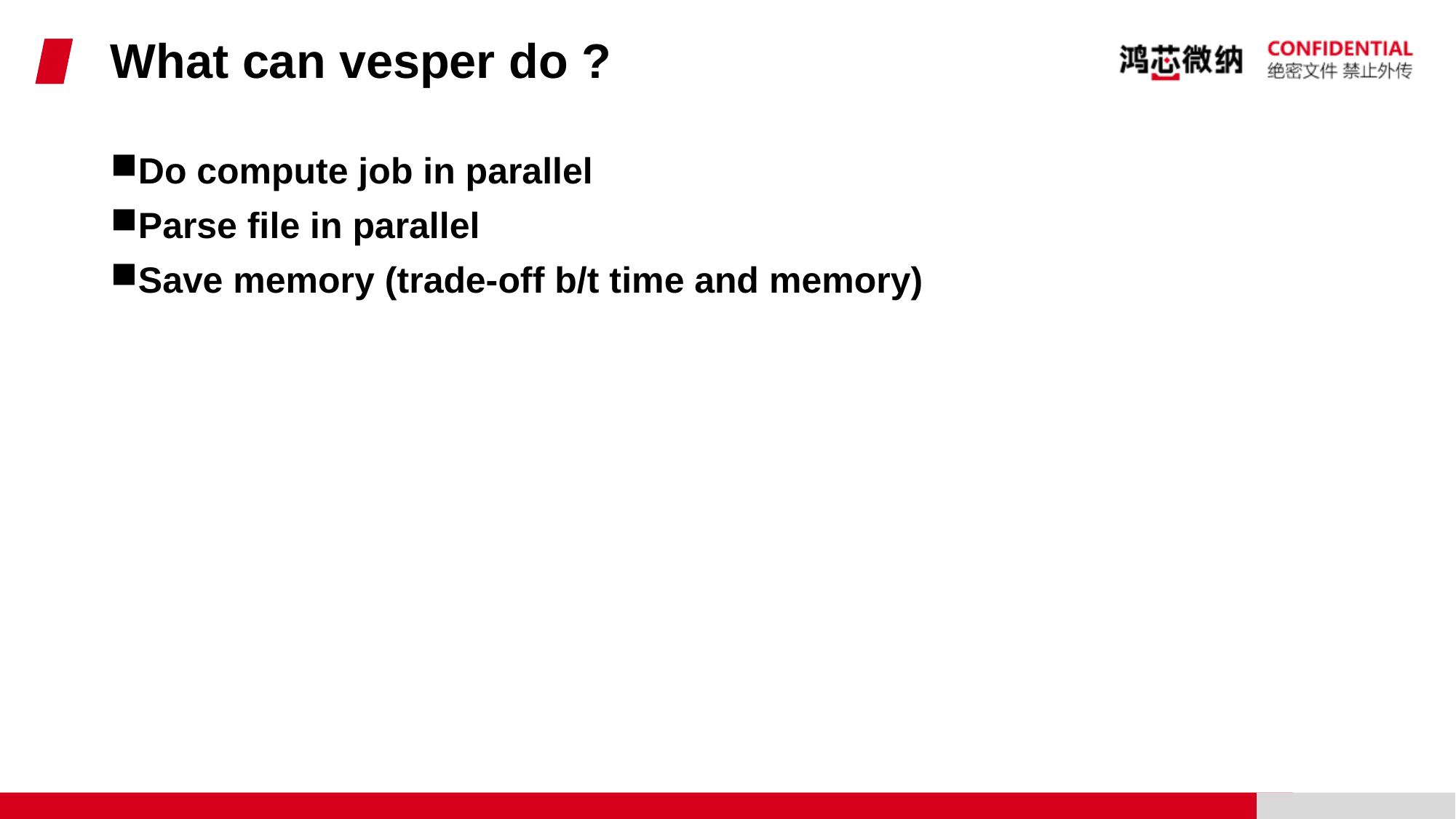

# What can vesper do ?
Do compute job in parallel
Parse file in parallel
Save memory (trade-off b/t time and memory)